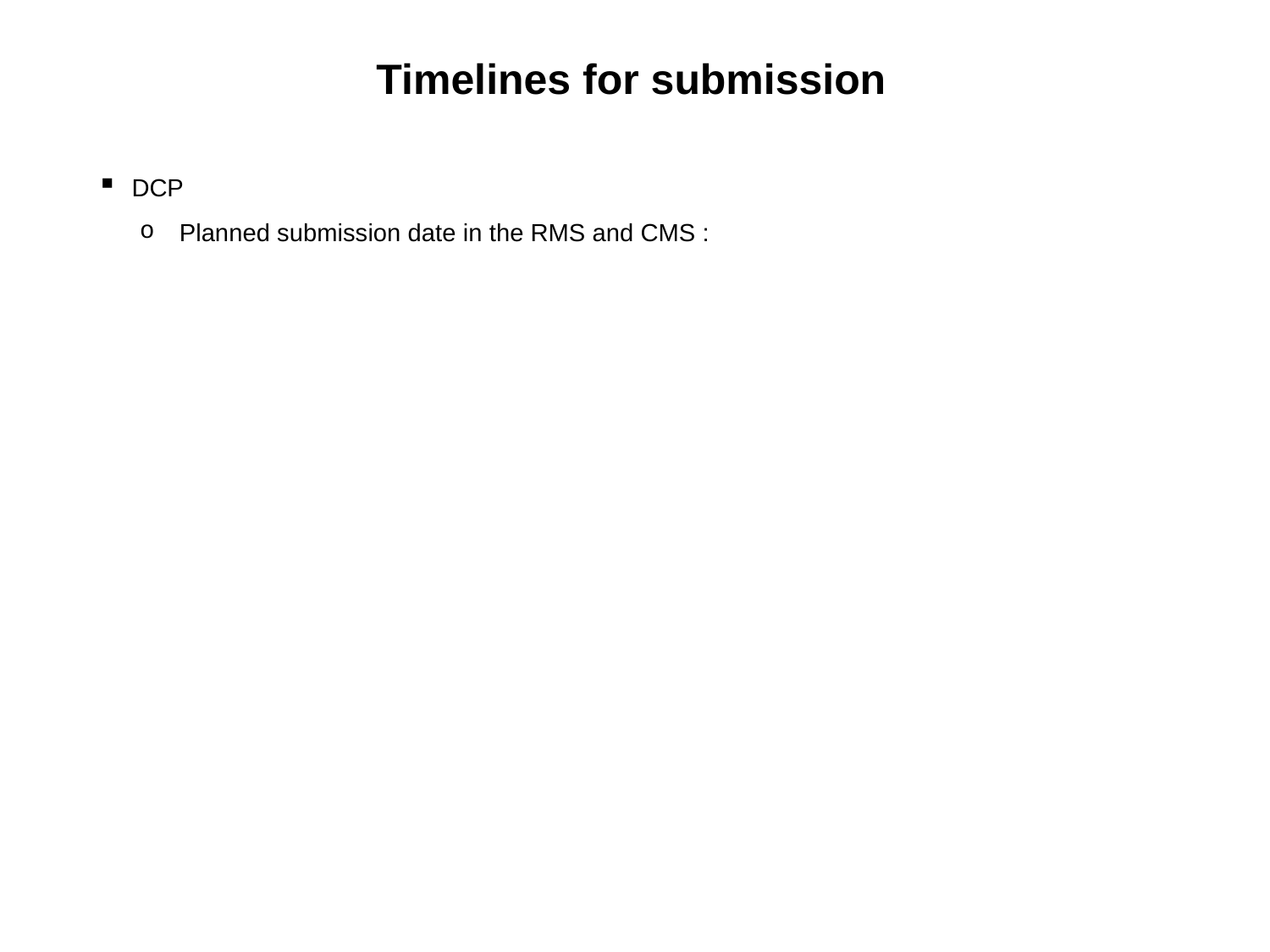

# Timelines for submission
DCP
Planned submission date in the RMS and CMS :

21